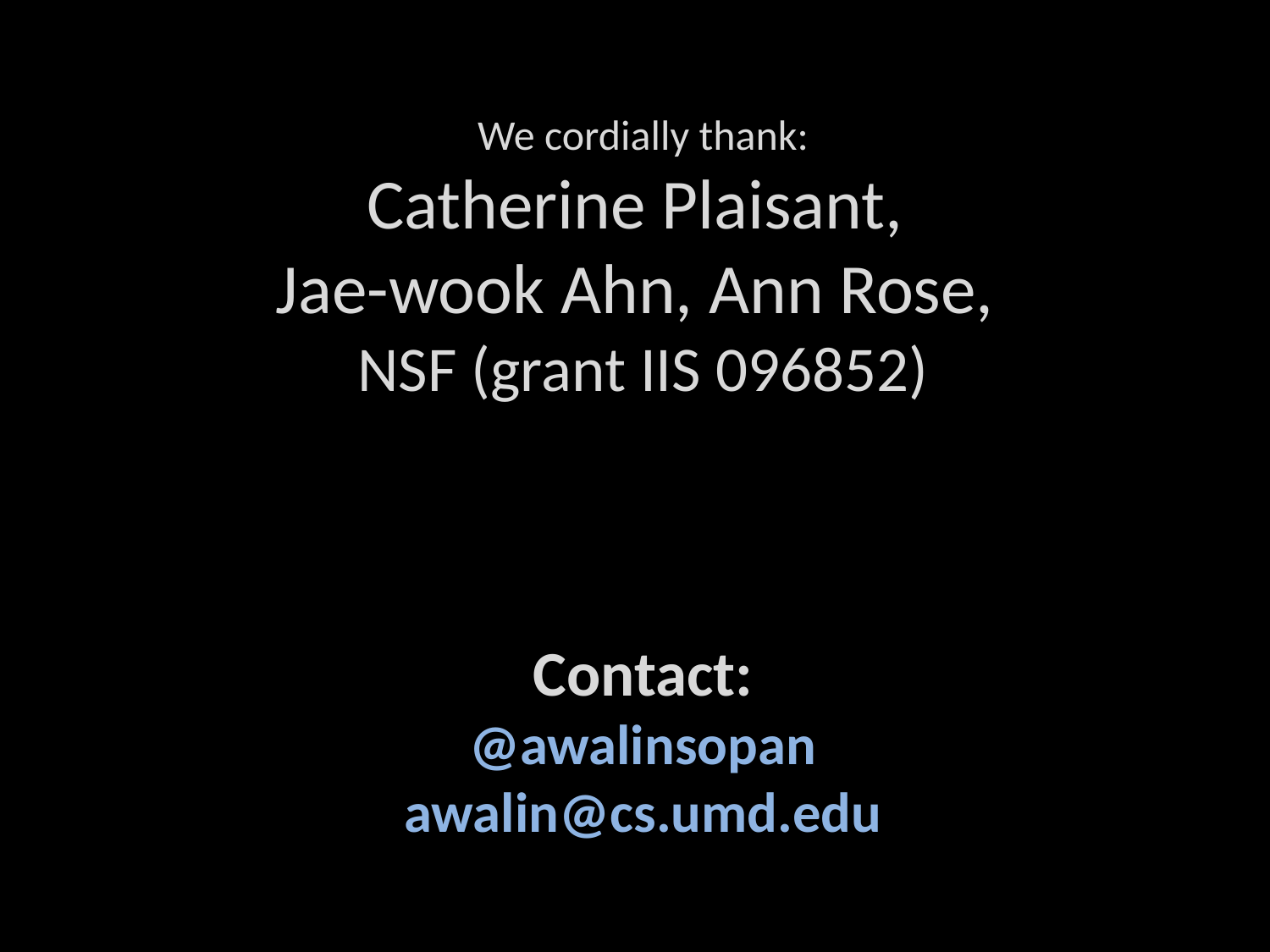

We cordially thank:
Catherine Plaisant,
Jae-wook Ahn, Ann Rose,
NSF (grant IIS 096852)

Contact:
@awalinsopan
awalin@cs.umd.edu